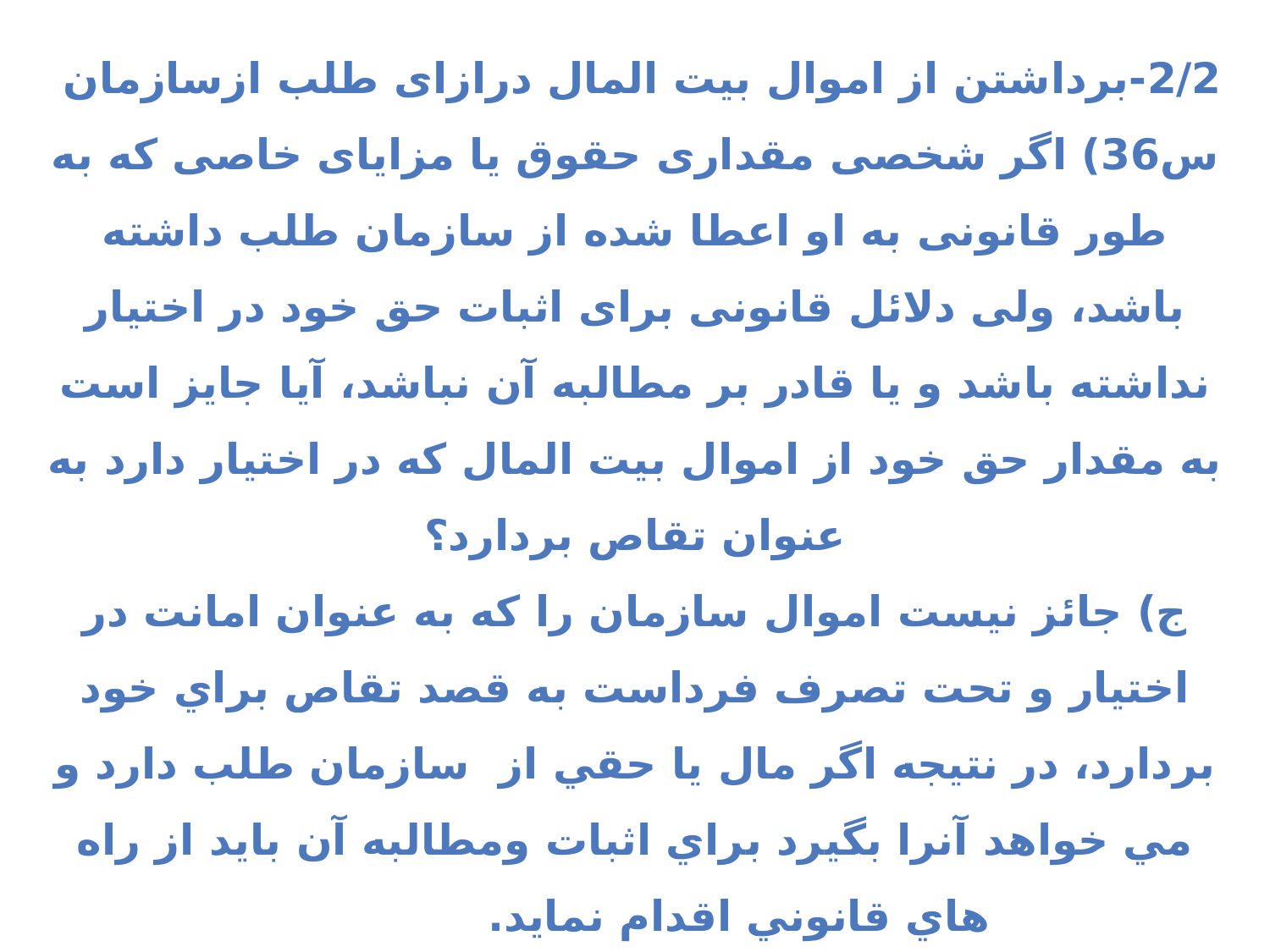

2/2-برداشتن از اموال بیت المال درازای طلب ازسازمان
س36) اگر شخصی مقداری حقوق یا مزایای خاصی که به طور قانونی به او اعطا شده از سازمان طلب داشته باشد، ولی دلائل قانونی برای اثبات حق خود در اختیار نداشته باشد و یا قادر بر مطالبه آن نباشد، آیا جایز است به مقدار حق خود از اموال بیت المال که در اختیار دارد به عنوان تقاص بردارد؟
ج) جائز نيست اموال سازمان را كه به عنوان امانت در اختيار و تحت تصرف فرداست به قصد تقاص براي خود بردارد، در نتيجه اگر مال يا حقي از  سازمان طلب دارد و مي خواهد آنرا بگيرد براي اثبات ومطالبه آن بايد از راه هاي قانوني اقدام نمايد.